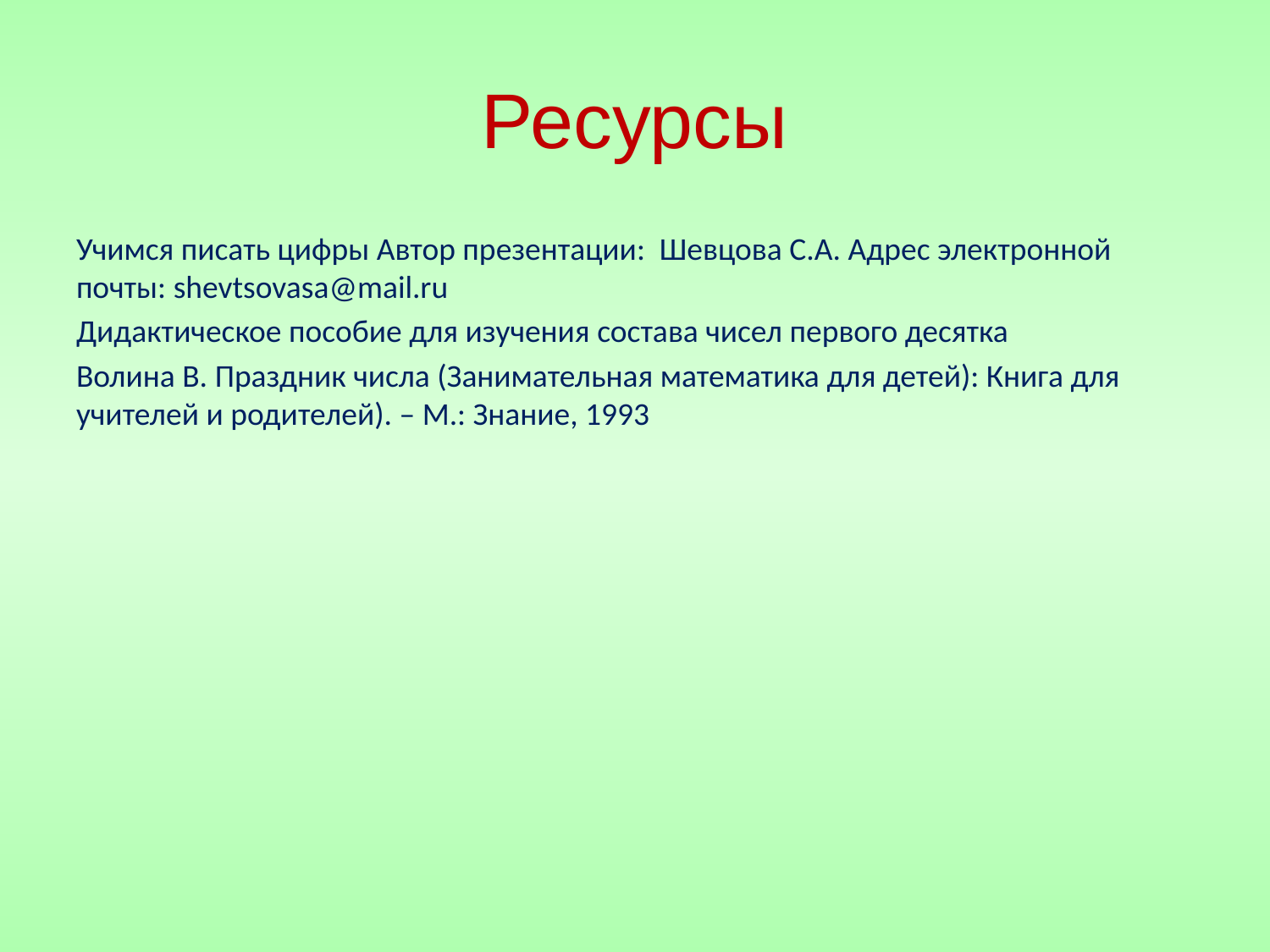

# Ресурсы
Учимся писать цифры Автор презентации:  Шевцова С.А. Адрес электронной почты: shevtsovasa@mail.ru
Дидактическое пособие для изучения состава чисел первого десятка
Волина В. Праздник числа (Занимательная математика для детей): Книга для учителей и родителей). – М.: Знание, 1993